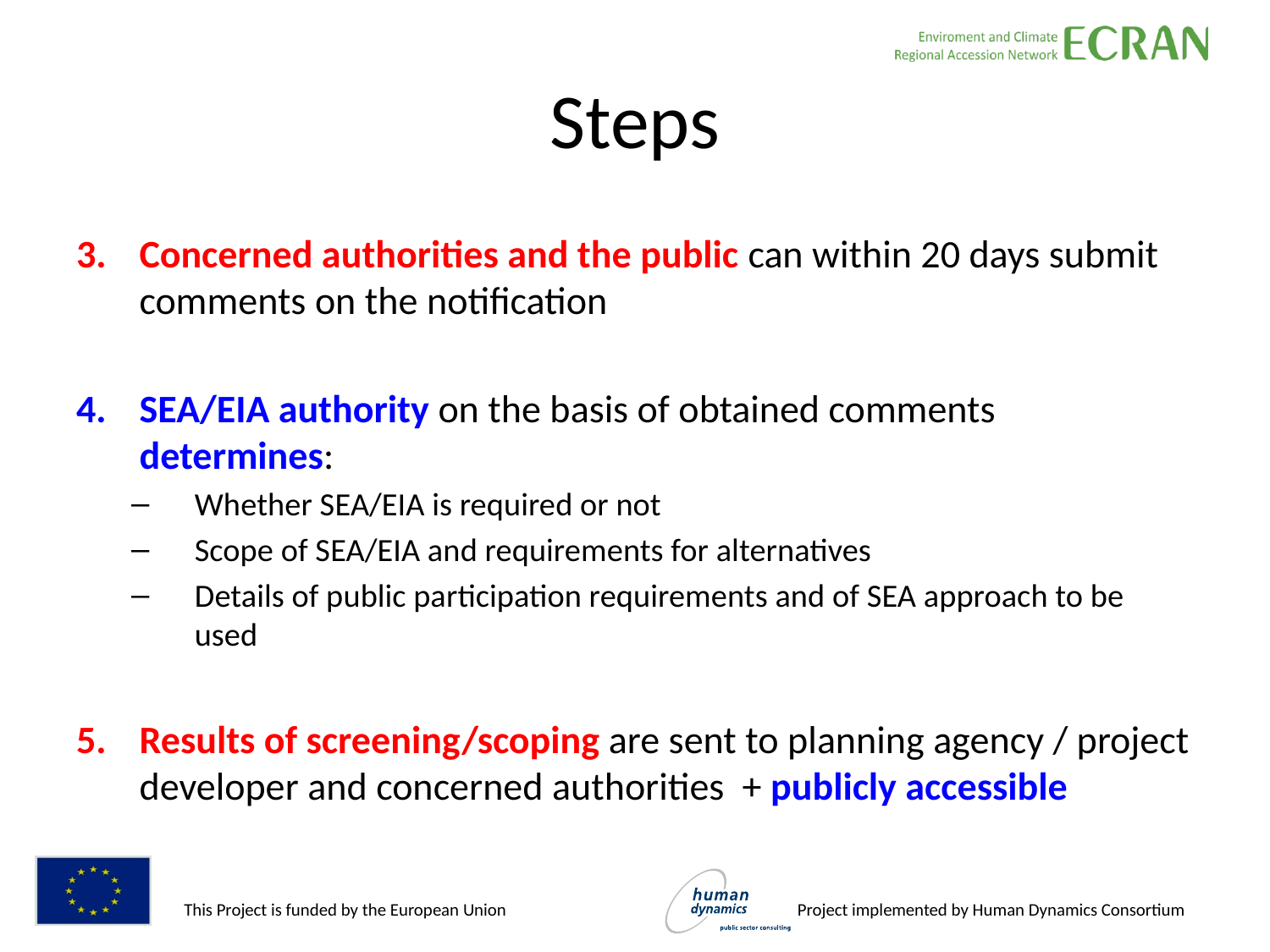

# Steps
Concerned authorities and the public can within 20 days submit comments on the notification

SEA/EIA authority on the basis of obtained comments determines:
Whether SEA/EIA is required or not
Scope of SEA/EIA and requirements for alternatives
Details of public participation requirements and of SEA approach to be used

Results of screening/scoping are sent to planning agency / project developer and concerned authorities  + publicly accessible